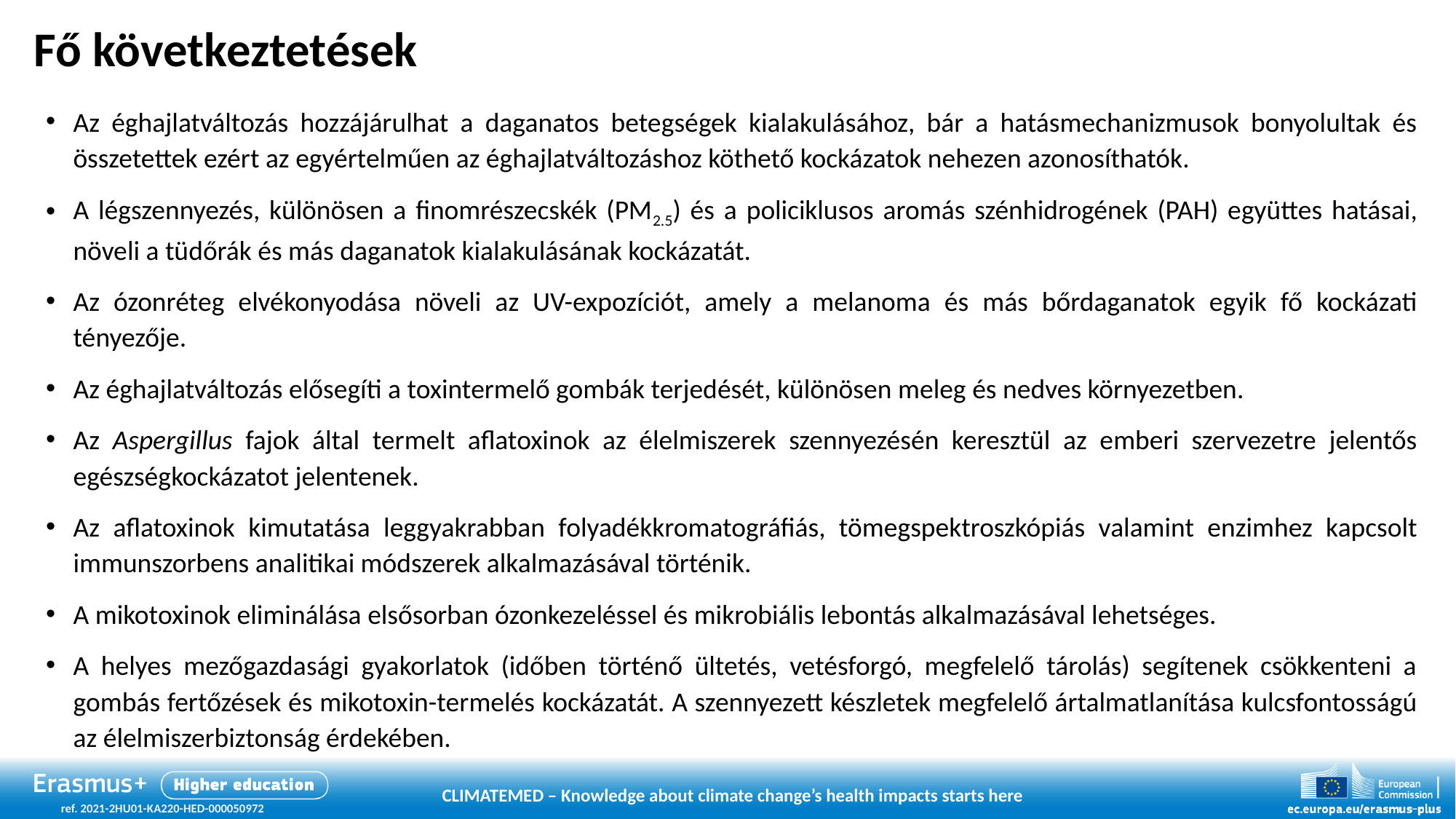

# Fő következtetések
Az éghajlatváltozás hozzájárulhat a daganatos betegségek kialakulásához, bár a hatásmechanizmusok bonyolultak és összetettek ezért az egyértelműen az éghajlatváltozáshoz köthető kockázatok nehezen azonosíthatók.
A légszennyezés, különösen a finomrészecskék (PM2.5) és a policiklusos aromás szénhidrogének (PAH) együttes hatásai, növeli a tüdőrák és más daganatok kialakulásának kockázatát.
Az ózonréteg elvékonyodása növeli az UV-expozíciót, amely a melanoma és más bőrdaganatok egyik fő kockázati tényezője.
Az éghajlatváltozás elősegíti a toxintermelő gombák terjedését, különösen meleg és nedves környezetben.
Az Aspergillus fajok által termelt aflatoxinok az élelmiszerek szennyezésén keresztül az emberi szervezetre jelentős egészségkockázatot jelentenek.
Az aflatoxinok kimutatása leggyakrabban folyadékkromatográfiás, tömegspektroszkópiás valamint enzimhez kapcsolt immunszorbens analitikai módszerek alkalmazásával történik.
A mikotoxinok eliminálása elsősorban ózonkezeléssel és mikrobiális lebontás alkalmazásával lehetséges.
A helyes mezőgazdasági gyakorlatok (időben történő ültetés, vetésforgó, megfelelő tárolás) segítenek csökkenteni a gombás fertőzések és mikotoxin-termelés kockázatát. A szennyezett készletek megfelelő ártalmatlanítása kulcsfontosságú az élelmiszerbiztonság érdekében.